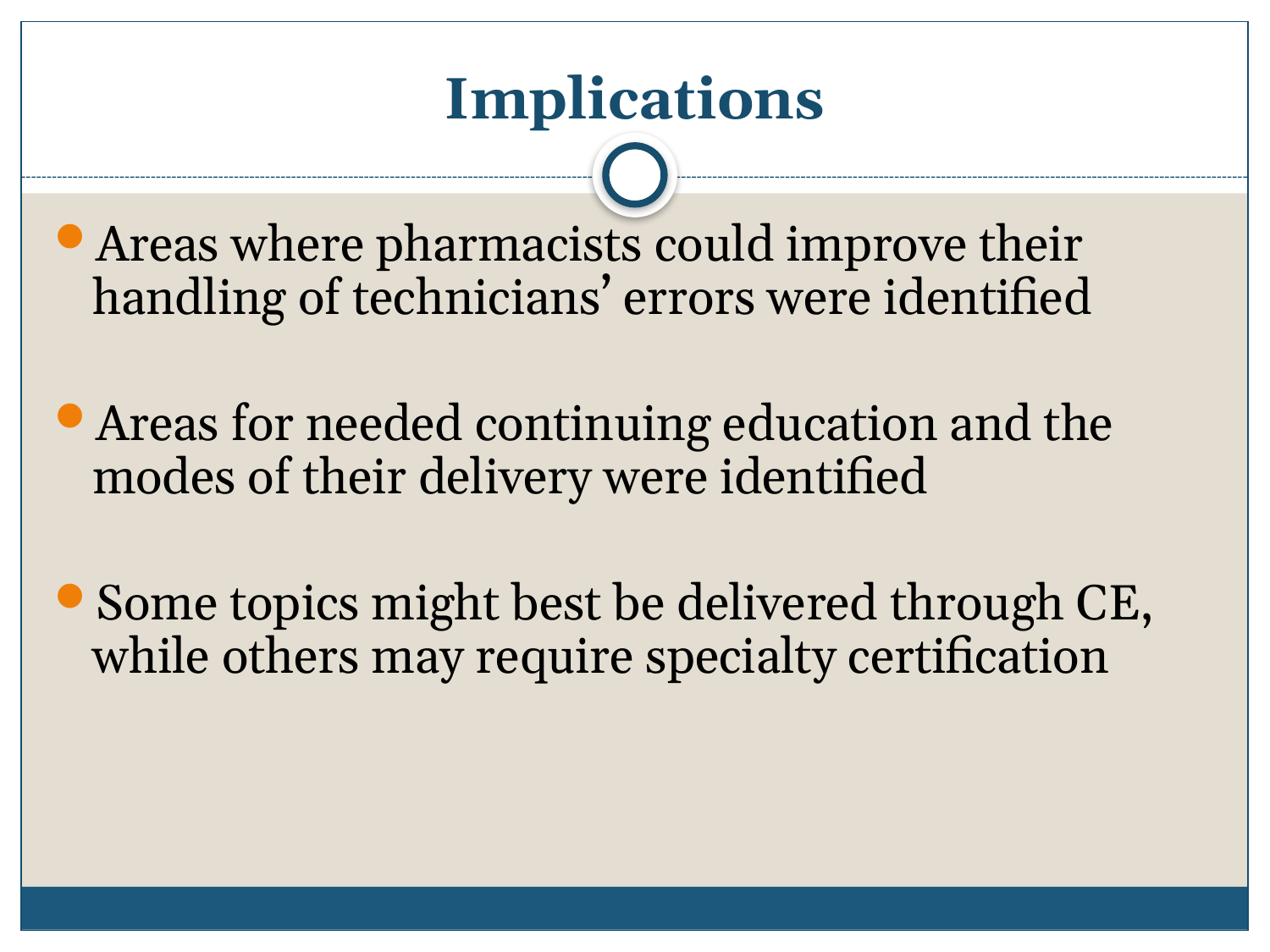

# Implications
Areas where pharmacists could improve their handling of technicians’ errors were identified

Areas for needed continuing education and the modes of their delivery were identified

Some topics might best be delivered through CE, while others may require specialty certification